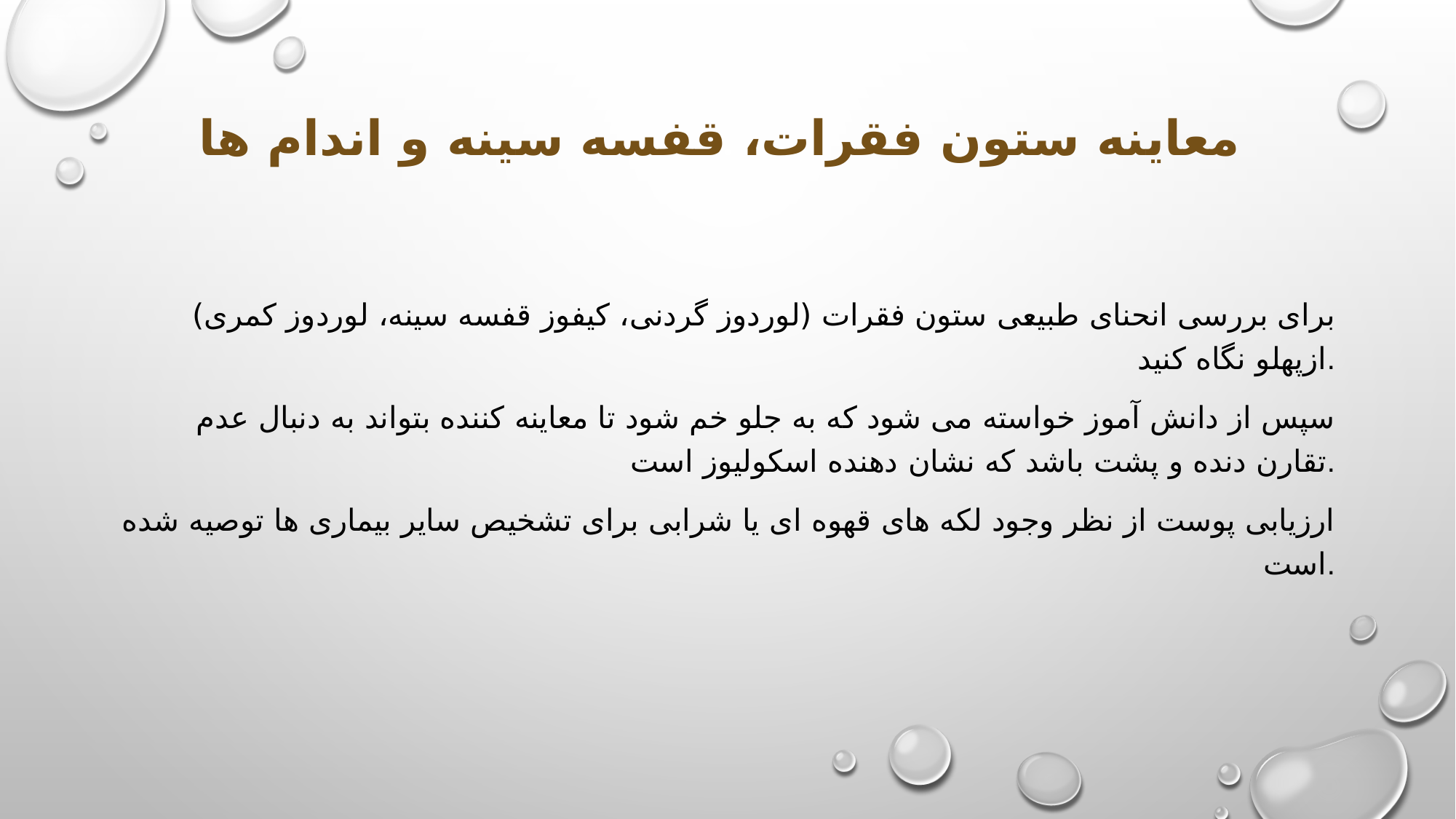

# معاینه ستون فقرات، قفسه سينه و اندام ها
برای بررسی انحنای طبیعی ستون فقرات (لوردوز گردنی، کیفوز قفسه سینه، لوردوز کمری) ازپهلو نگاه کنید.
سپس از دانش آموز خواسته می شود که به جلو خم شود تا معاینه کننده بتواند به دنبال عدم تقارن دنده و پشت باشد که نشان دهنده اسکولیوز است.
ارزیابی پوست از نظر وجود لکه های قهوه ای یا شرابی برای تشخیص سایر بیماری ها توصیه شده است.